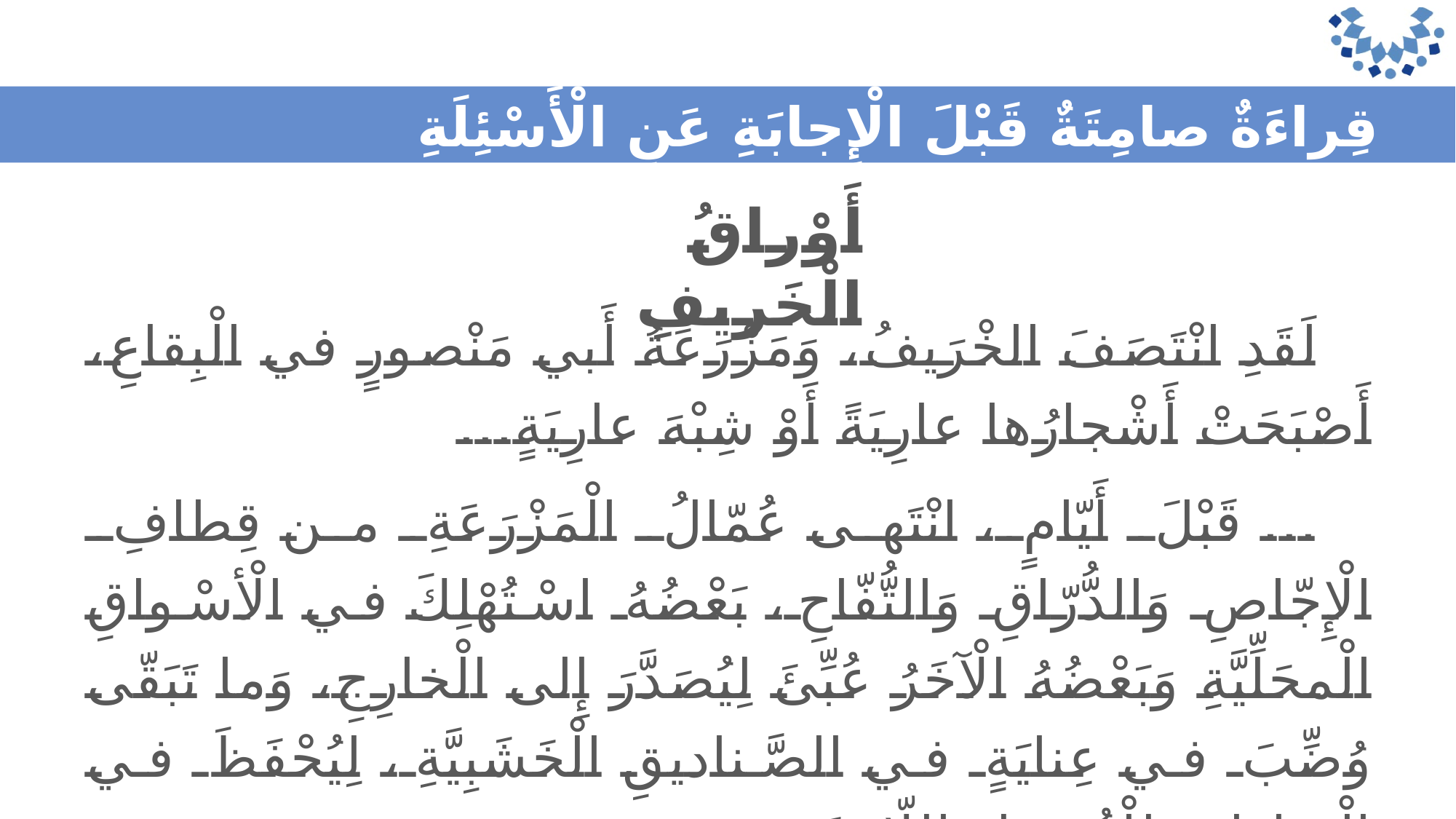

قِراءَةٌ صامِتَةٌ قَبْلَ الْإِجابَةِ عَنِ الْأَسْئِلَةِ
أَوْراقُ الْخَريفِ
لَقَدِ انْتَصَفَ الخْرَيفُ، وَمَزْرَعَةُ أَبي مَنْصورٍ في الْبِقاعِ، أَصْبَحَتْ أَشْجارُها عارِيَةً أَوْ شِبْهَ عارِيَةٍ...
... قَبْلَ أَيّامٍ، انْتَهى عُمّالُ الْمَزْرَعَةِ من قِطافِ الْإِجّاصِ وَالدُّرّاقِ وَالتُّفّاحِ، بَعْضُهُ اسْتُهْلِكَ في الْأسْواقِ الْمحَلِّيَّةِ وَبَعْضُهُ الْآخَرُ عُبِّئَ لِيُصَدَّرَ إِلى الْخارِجِ، وَما تَبَقّى وُضِّبَ في عِنايَةٍ في الصَّناديقِ الْخَشَبِيَّةِ، لِيُحْفَظَ في الْبَرّاداتِ لِلْفُصولِ اللّاحِقَةِ...